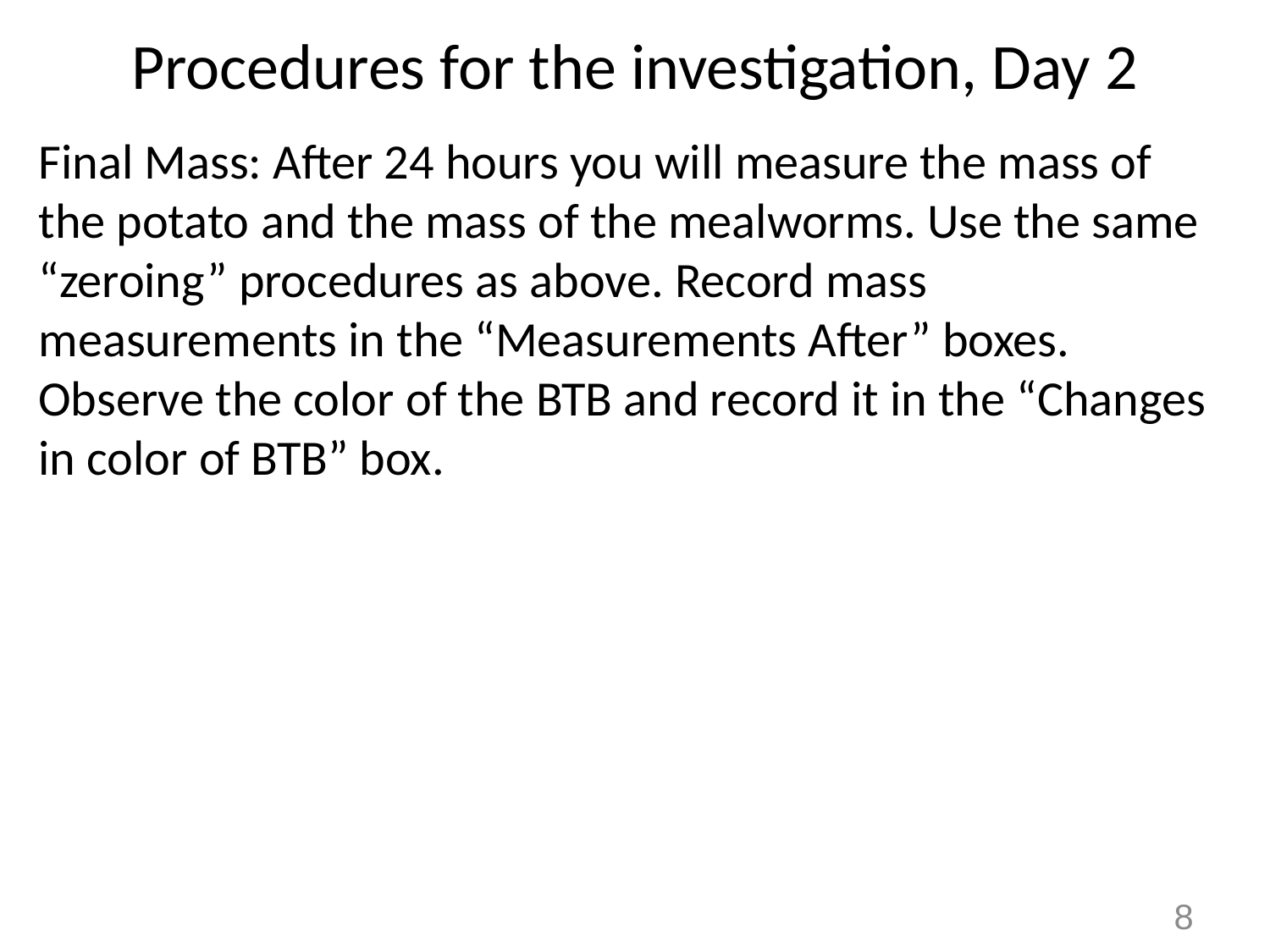

# Procedures for the investigation, Day 2
Final Mass: After 24 hours you will measure the mass of the potato and the mass of the mealworms. Use the same “zeroing” procedures as above. Record mass measurements in the “Measurements After” boxes. Observe the color of the BTB and record it in the “Changes in color of BTB” box.
8